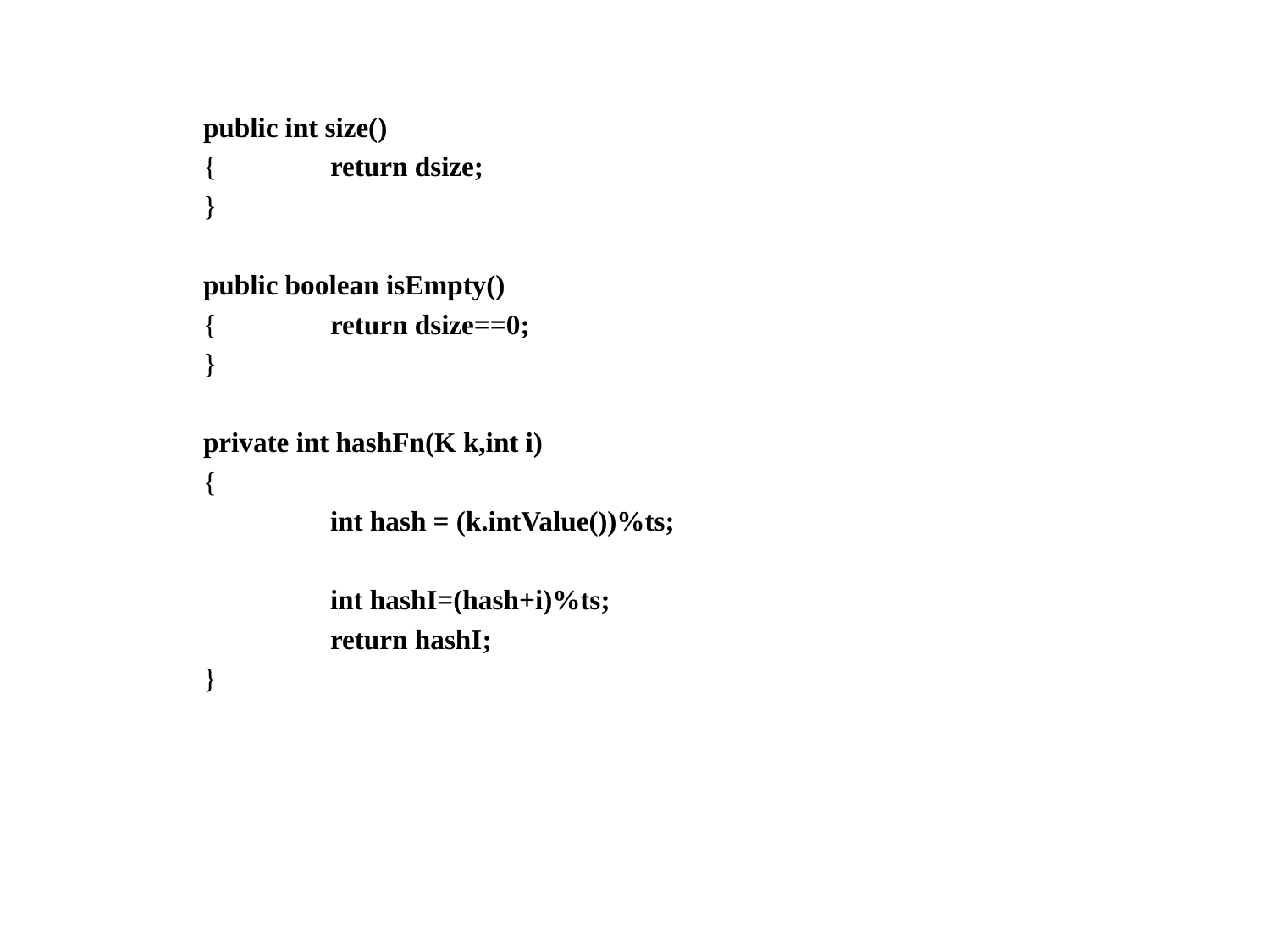

public int size()
	{	return dsize;
	}

	public boolean isEmpty()
	{	return dsize==0;
	}

	private int hashFn(K k,int i)
	{
		int hash = (k.intValue())%ts;

		int hashI=(hash+i)%ts;
		return hashI;
	}